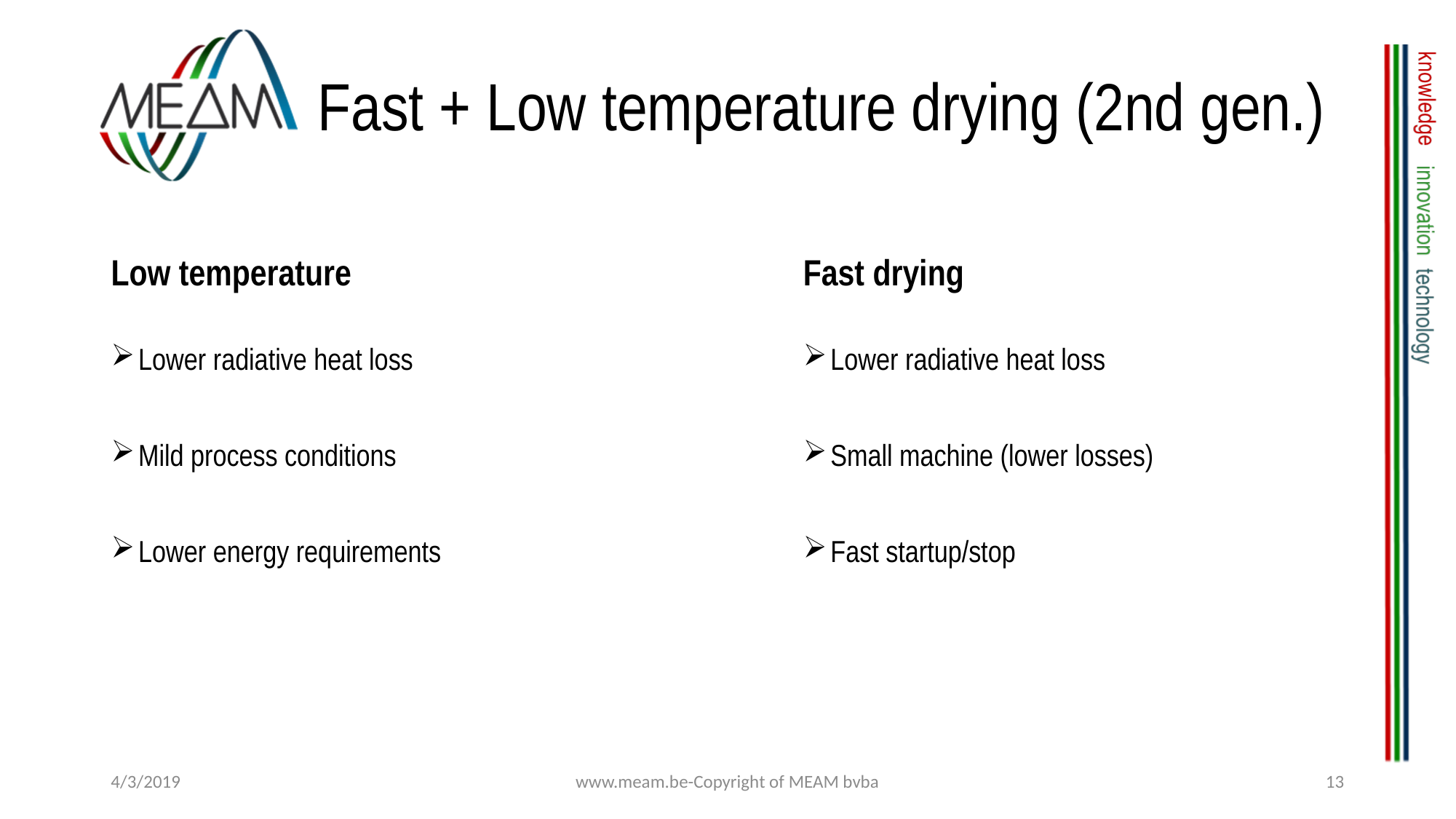

Fast + Low temperature drying (2nd gen.)
Low temperature
Fast drying
Lower radiative heat loss

Mild process conditions

Lower energy requirements
Lower radiative heat loss

Small machine (lower losses)

Fast startup/stop

4/3/2019
www.meam.be-Copyright of MEAM bvba
13